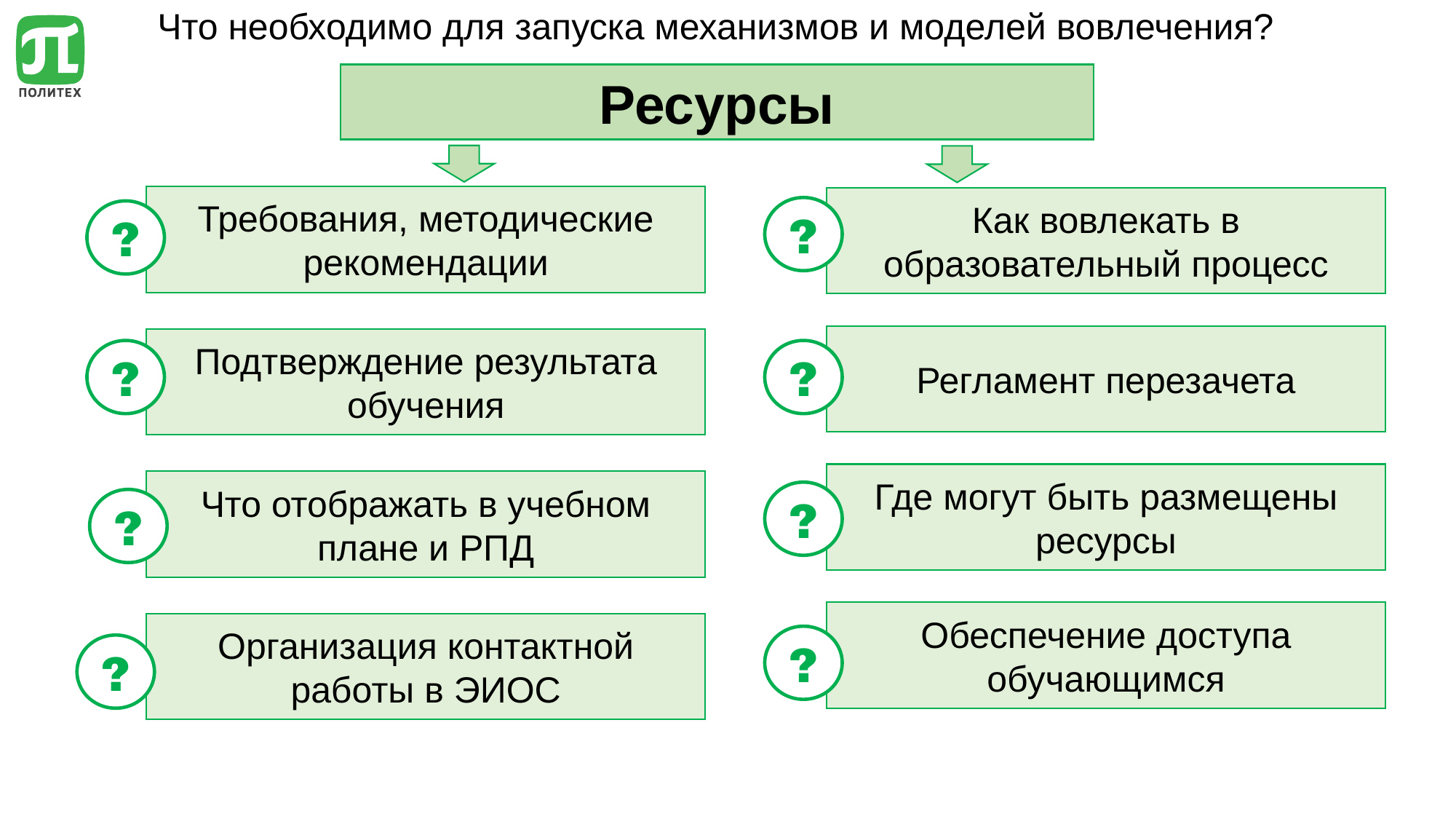

# Что необходимо для запуска механизмов и моделей вовлечения?
Ресурсы

Требования, методические рекомендации
Как вовлекать в образовательный процесс
?
?
Регламент перезачета
Подтверждение результата обучения
?
?

Где могут быть размещены ресурсы
Что отображать в учебном плане и РПД
?
?
Обеспечение доступа обучающимся
Организация контактной работы в ЭИОС
?
?